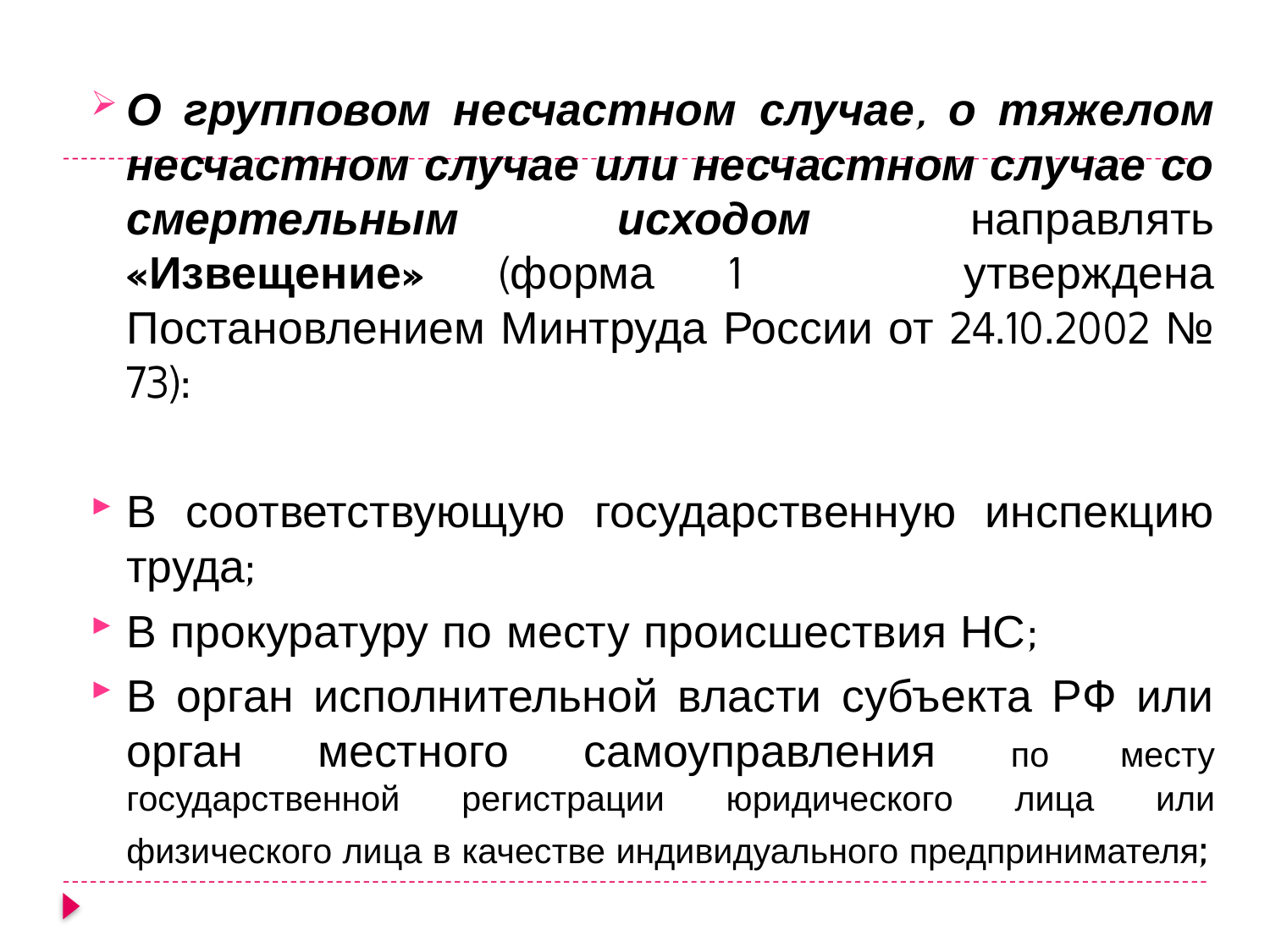

О групповом несчастном случае, о тяжелом несчастном случае или несчастном случае со смертельным исходом направлять «Извещение» (форма 1   утверждена Постановлением Минтруда России от 24.10.2002 № 73):

В соответствующую государственную инспекцию труда;
В прокуратуру по месту происшествия НС;
В орган исполнительной власти субъекта РФ или орган местного самоуправления по месту государственной регистрации юридического лица или физического лица в качестве индивидуального предпринимателя;